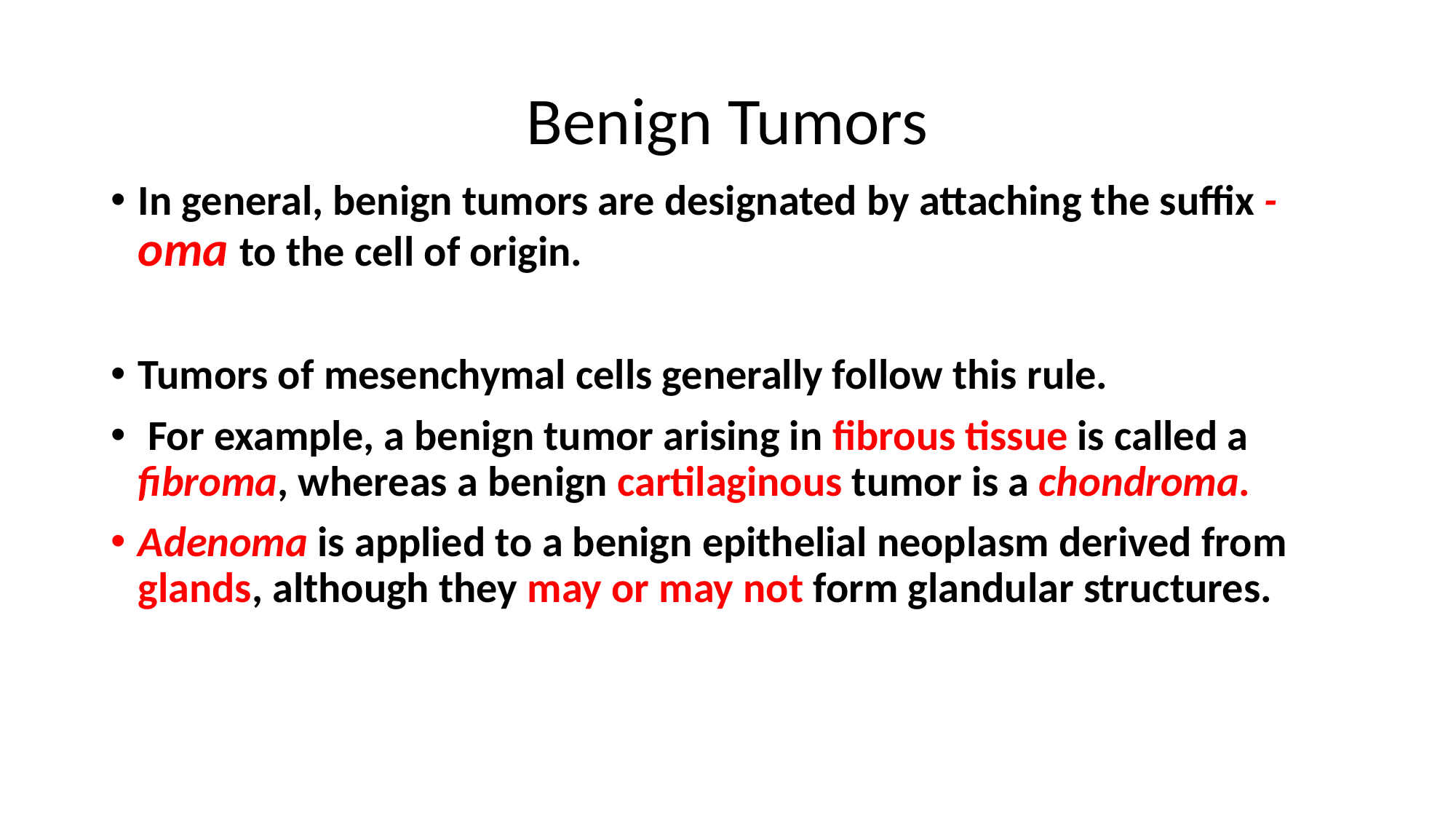

# Benign Tumors
In general, benign tumors are designated by attaching the suffix -oma to the cell of origin.

Tumors of mesenchymal cells generally follow this rule.
 For example, a benign tumor arising in fibrous tissue is called a fibroma, whereas a benign cartilaginous tumor is a chondroma.
Adenoma is applied to a benign epithelial neoplasm derived from glands, although they may or may not form glandular structures.